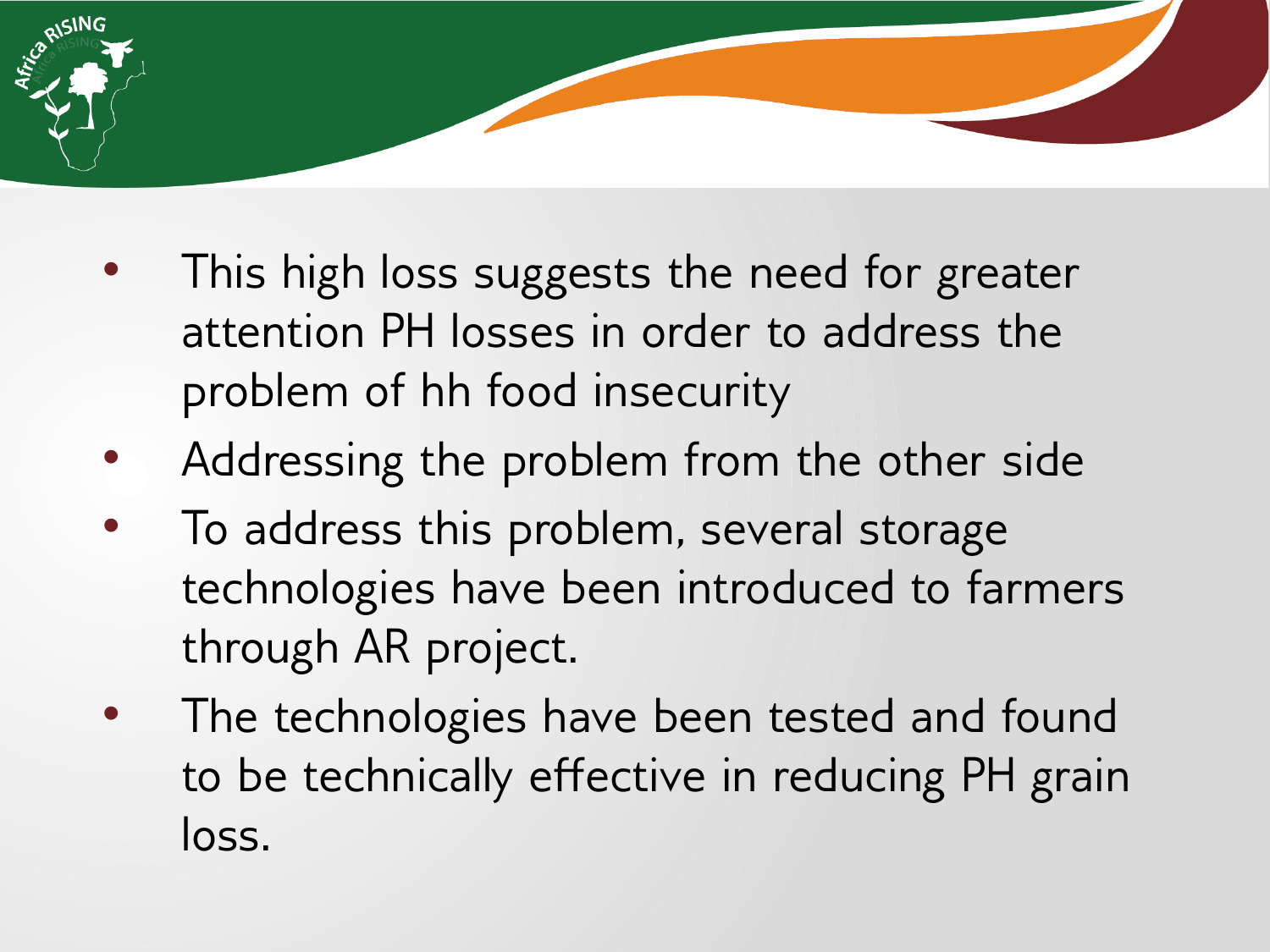

This high loss suggests the need for greater attention PH losses in order to address the problem of hh food insecurity
Addressing the problem from the other side
To address this problem, several storage technologies have been introduced to farmers through AR project.
The technologies have been tested and found to be technically effective in reducing PH grain loss.